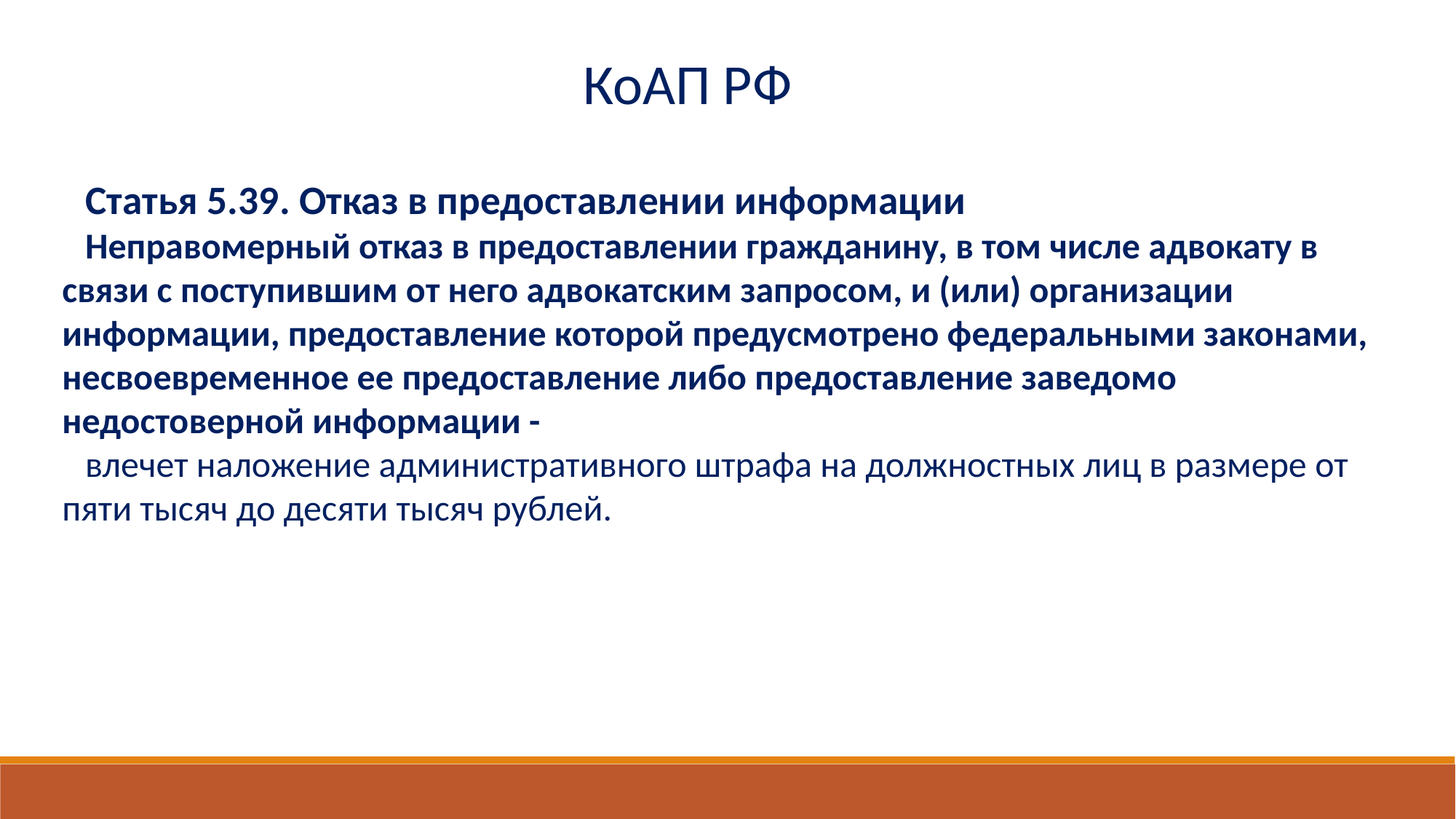

КоАП РФ
Статья 5.39. Отказ в предоставлении информации
Неправомерный отказ в предоставлении гражданину, в том числе адвокату в связи с поступившим от него адвокатским запросом, и (или) организации информации, предоставление которой предусмотрено федеральными законами, несвоевременное ее предоставление либо предоставление заведомо недостоверной информации -
влечет наложение административного штрафа на должностных лиц в размере от пяти тысяч до десяти тысяч рублей.